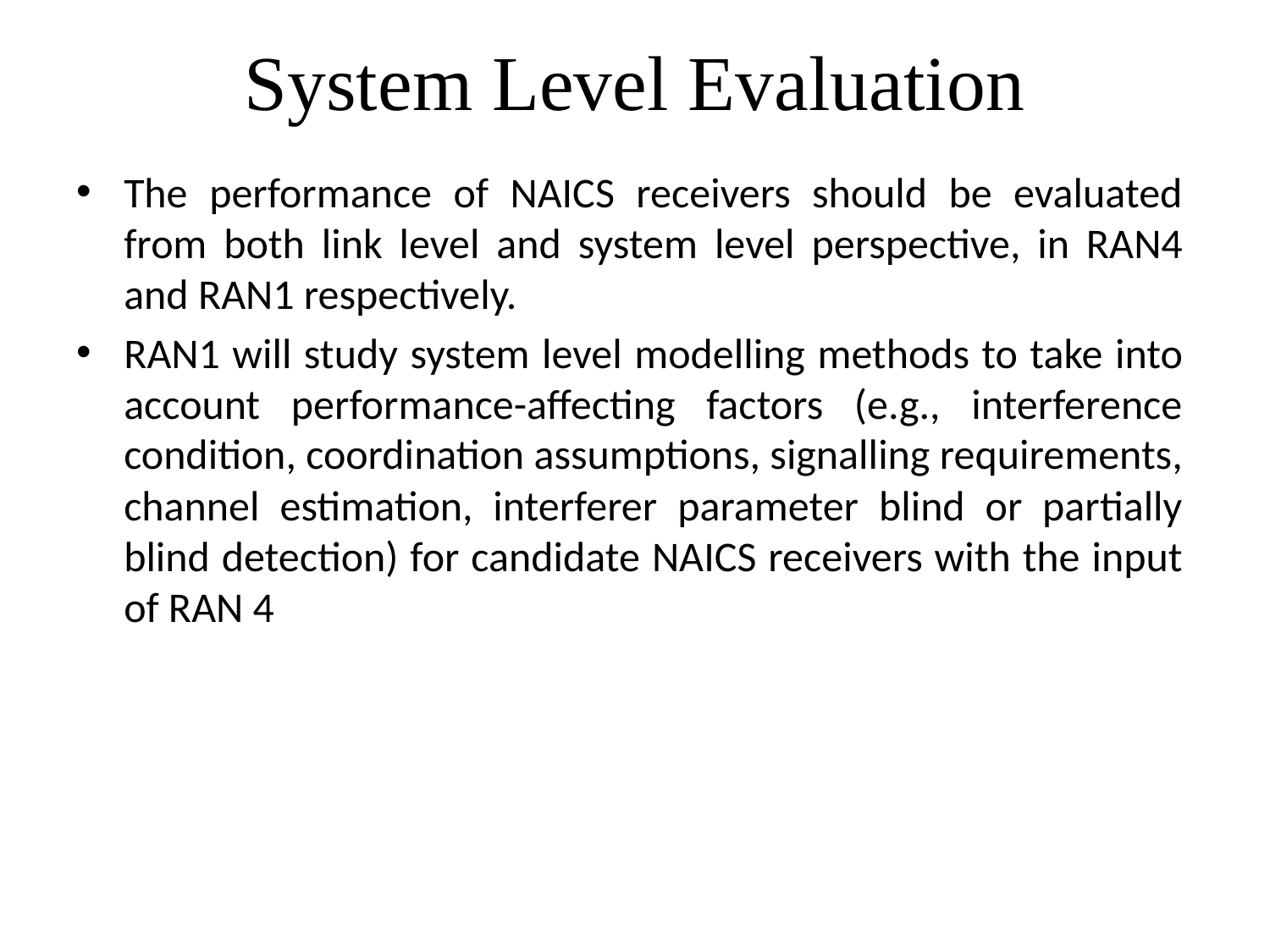

# System Level Evaluation
The performance of NAICS receivers should be evaluated from both link level and system level perspective, in RAN4 and RAN1 respectively.
RAN1 will study system level modelling methods to take into account performance-affecting factors (e.g., interference condition, coordination assumptions, signalling requirements, channel estimation, interferer parameter blind or partially blind detection) for candidate NAICS receivers with the input of RAN 4